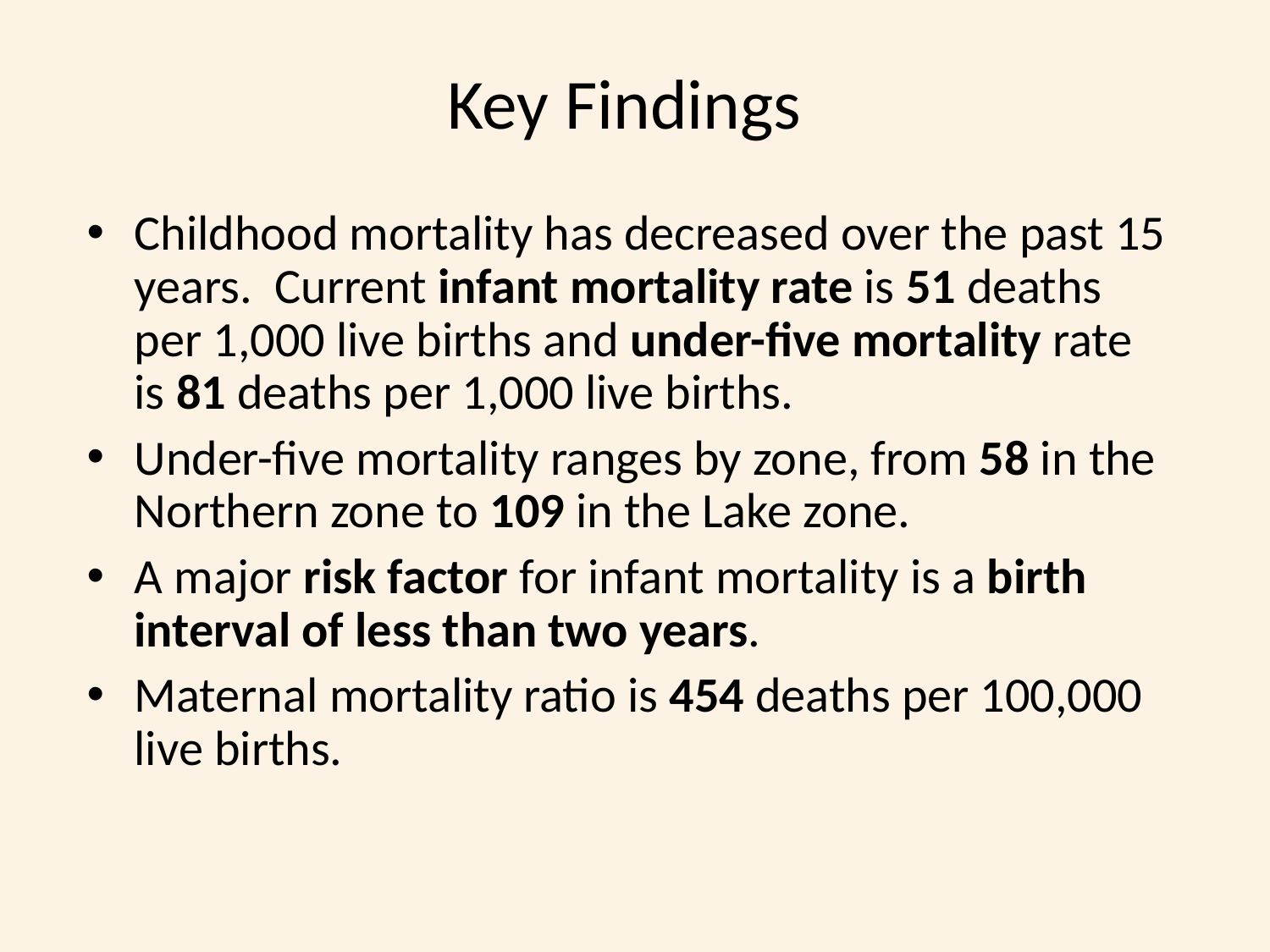

# Key Findings
Childhood mortality has decreased over the past 15 years.  Current infant mortality rate is 51 deaths per 1,000 live births and under-five mortality rate is 81 deaths per 1,000 live births.
Under-five mortality ranges by zone, from 58 in the Northern zone to 109 in the Lake zone.
A major risk factor for infant mortality is a birth interval of less than two years.
Maternal mortality ratio is 454 deaths per 100,000 live births.